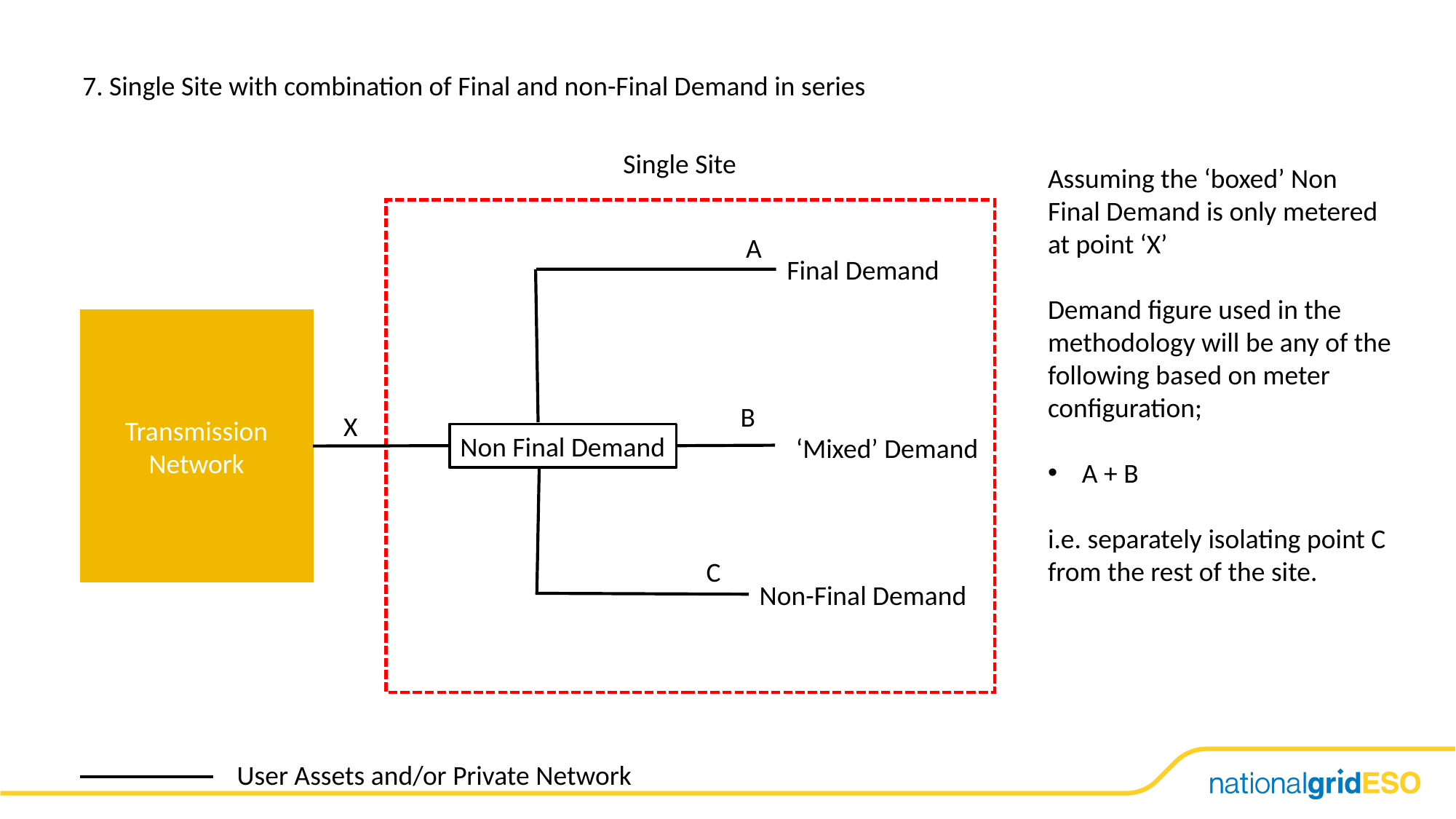

7. Single Site with combination of Final and non-Final Demand in series
Single Site
Assuming the ‘boxed’ Non Final Demand is only metered at point ‘X’

Demand figure used in the methodology will be any of the following based on meter configuration;

A + B

i.e. separately isolating point C from the rest of the site.

A
Final Demand

Transmission Network

B
X
Non Final Demand
‘Mixed’ Demand
C
Non-Final Demand
User Assets and/or Private Network